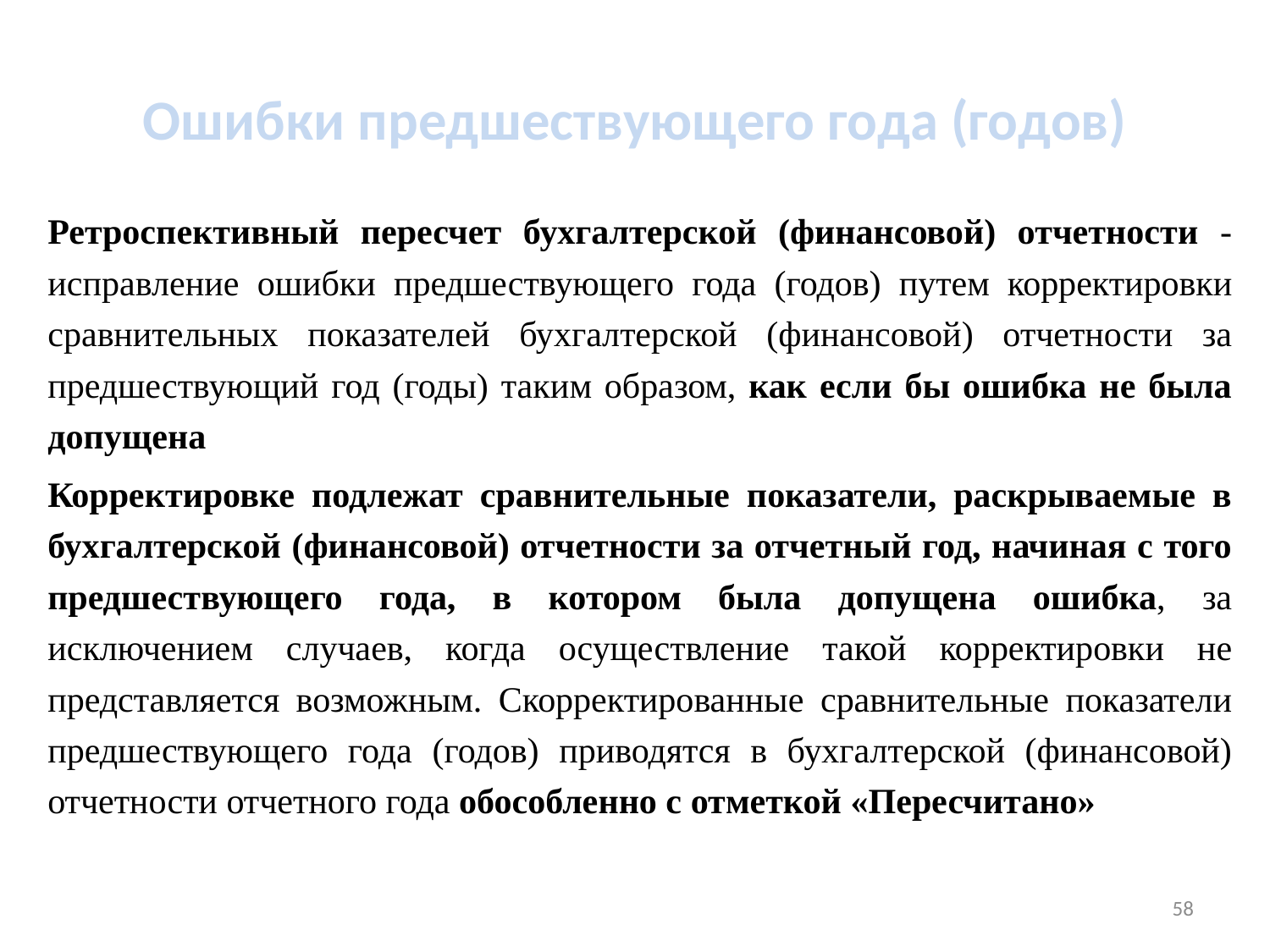

# Ошибки предшествующего года (годов)
Ретроспективный пересчет бухгалтерской (финансовой) отчетности - исправление ошибки предшествующего года (годов) путем корректировки сравнительных показателей бухгалтерской (финансовой) отчетности за предшествующий год (годы) таким образом, как если бы ошибка не была допущена
Корректировке подлежат сравнительные показатели, раскрываемые в бухгалтерской (финансовой) отчетности за отчетный год, начиная с того предшествующего года, в котором была допущена ошибка, за исключением случаев, когда осуществление такой корректировки не представляется возможным. Скорректированные сравнительные показатели предшествующего года (годов) приводятся в бухгалтерской (финансовой) отчетности отчетного года обособленно с отметкой «Пересчитано»

58